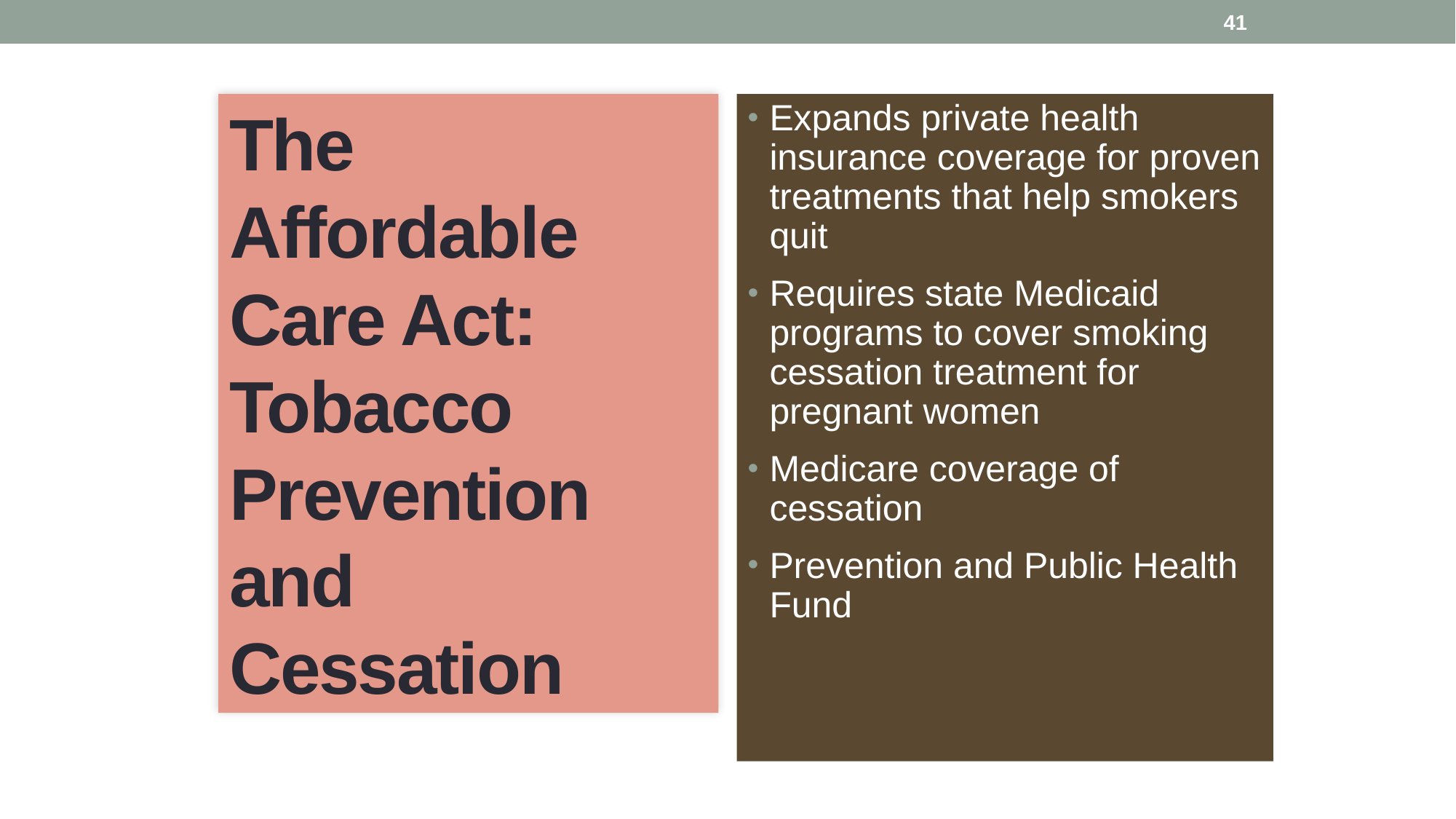

41
# The Affordable Care Act: Tobacco Prevention and Cessation
Expands private health insurance coverage for proven treatments that help smokers quit
Requires state Medicaid programs to cover smoking cessation treatment for pregnant women
Medicare coverage of cessation
Prevention and Public Health Fund